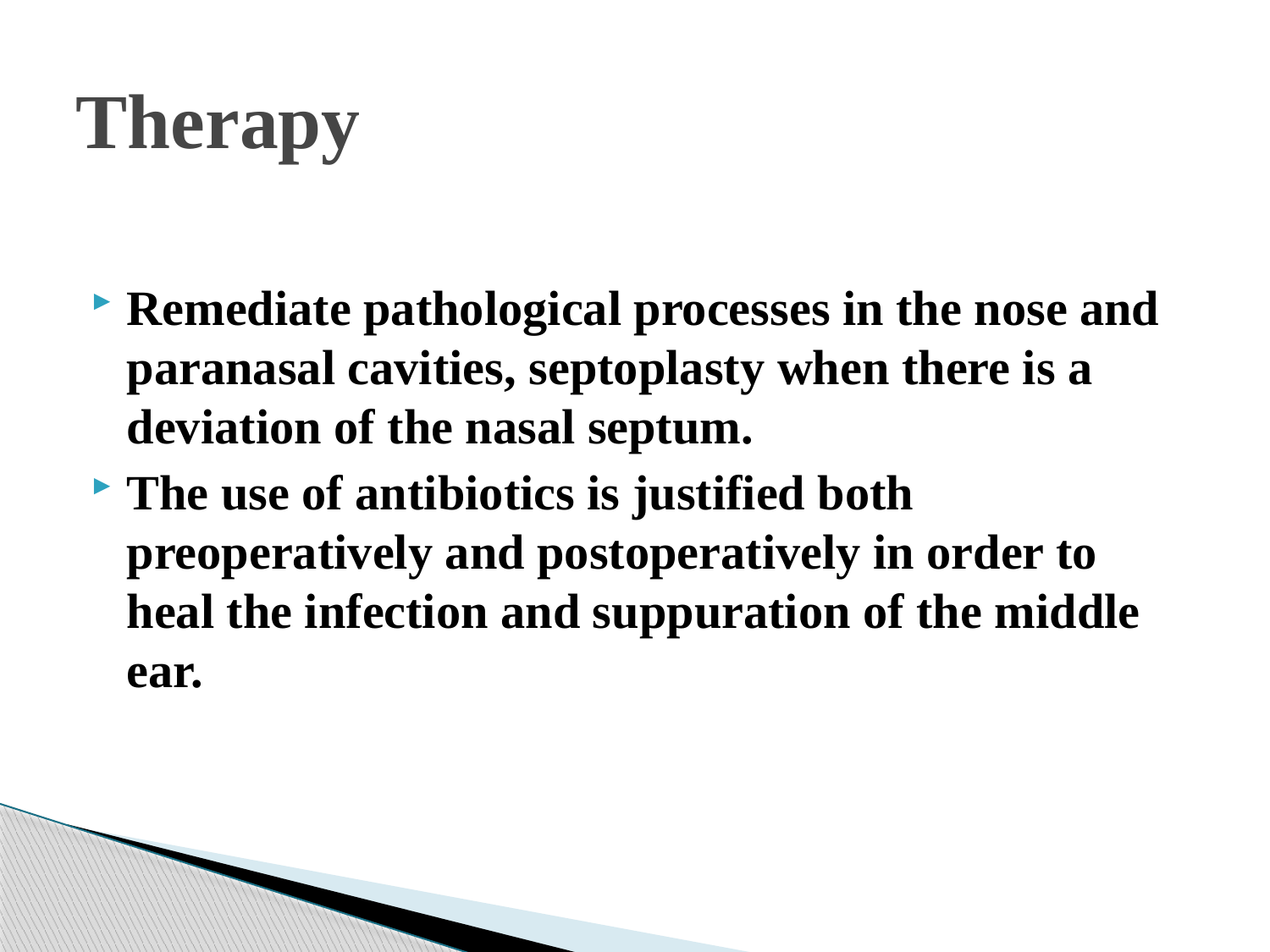

# Therapy

Remediate pathological processes in the nose and paranasal cavities, septoplasty when there is a deviation of the nasal septum.
The use of antibiotics is justified both preoperatively and postoperatively in order to heal the infection and suppuration of the middle ear.